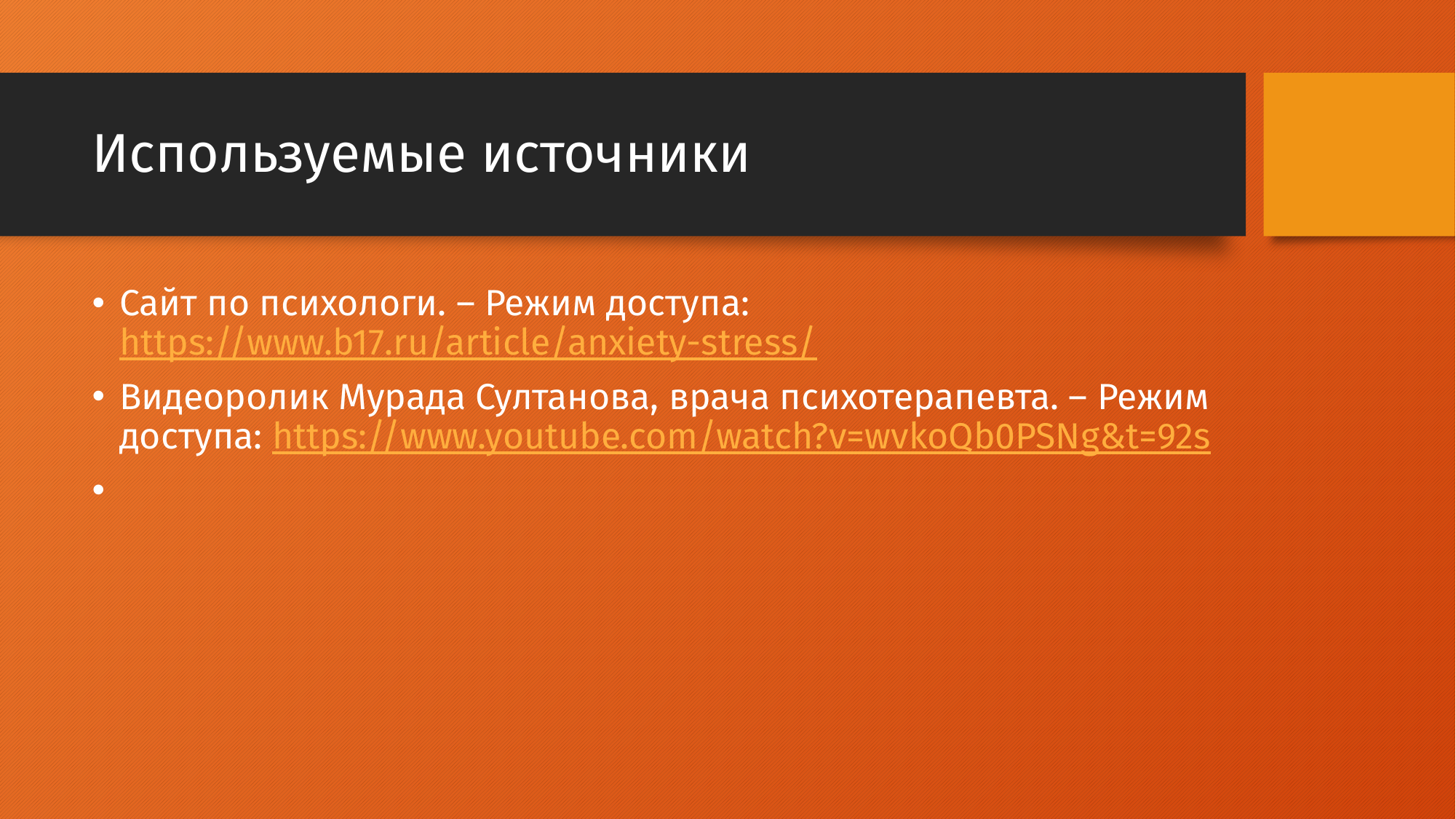

# Используемые источники
Сайт по психологи. – Режим доступа: https://www.b17.ru/article/anxiety-stress/
Видеоролик Мурада Султанова, врача психотерапевта. – Режим доступа: https://www.youtube.com/watch?v=wvkoQb0PSNg&t=92s